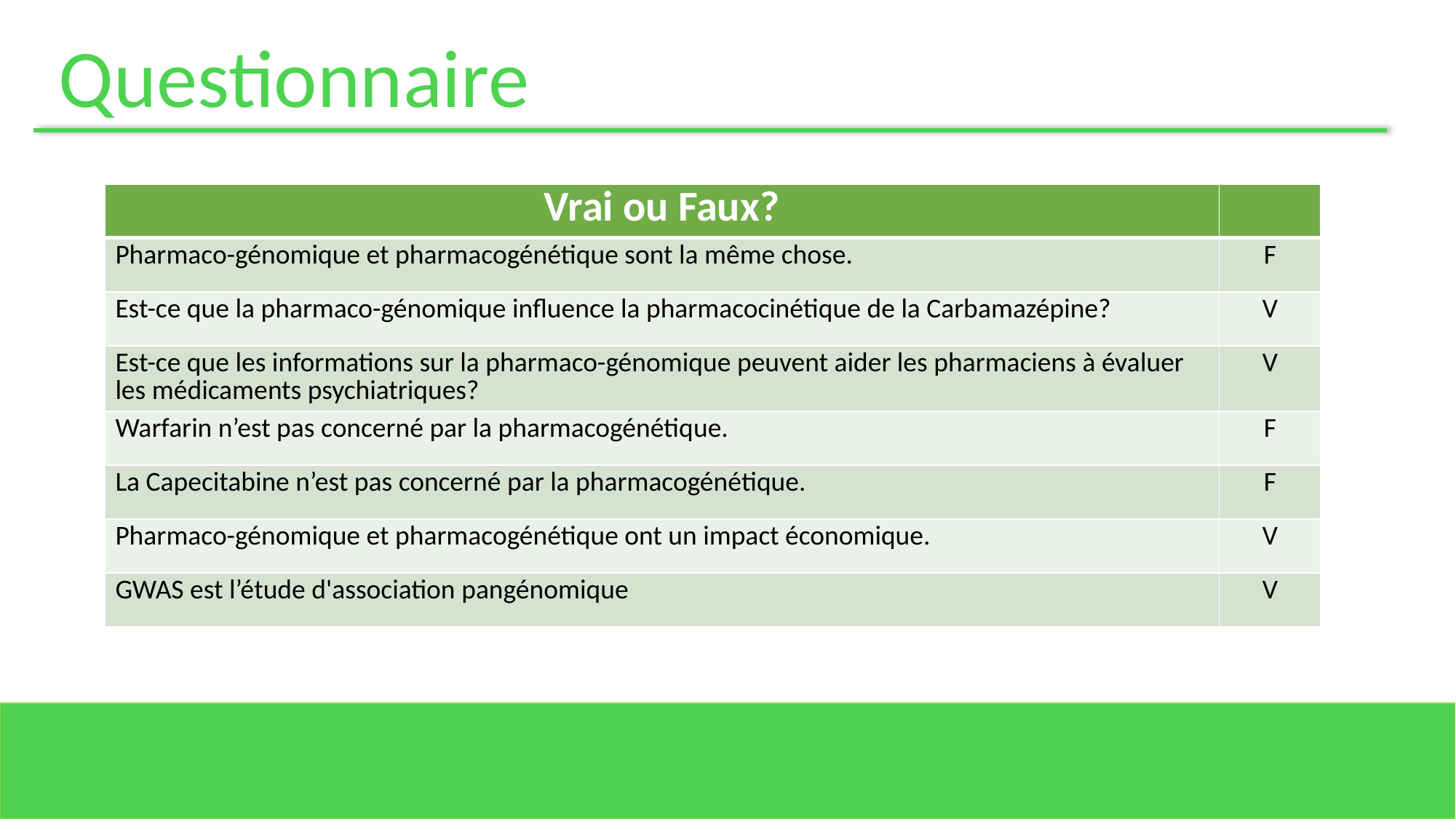

Questionnaire
| Vrai ou Faux? |  |
| --- | --- |
| Pharmaco-génomique et pharmacogénétique sont la même chose. | F |
| Est-ce que la pharmaco-génomique influence la pharmacocinétique de la Carbamazépine? | V |
| Est-ce que les informations sur la pharmaco-génomique peuvent aider les pharmaciens à évaluer les médicaments psychiatriques? | V |
| Warfarin n’est pas concerné par la pharmacogénétique. | F |
| La Capecitabine n’est pas concerné par la pharmacogénétique. | F |
| Pharmaco-génomique et pharmacogénétique ont un impact économique. | V |
| GWAS est l’étude d'association pangénomique | V |